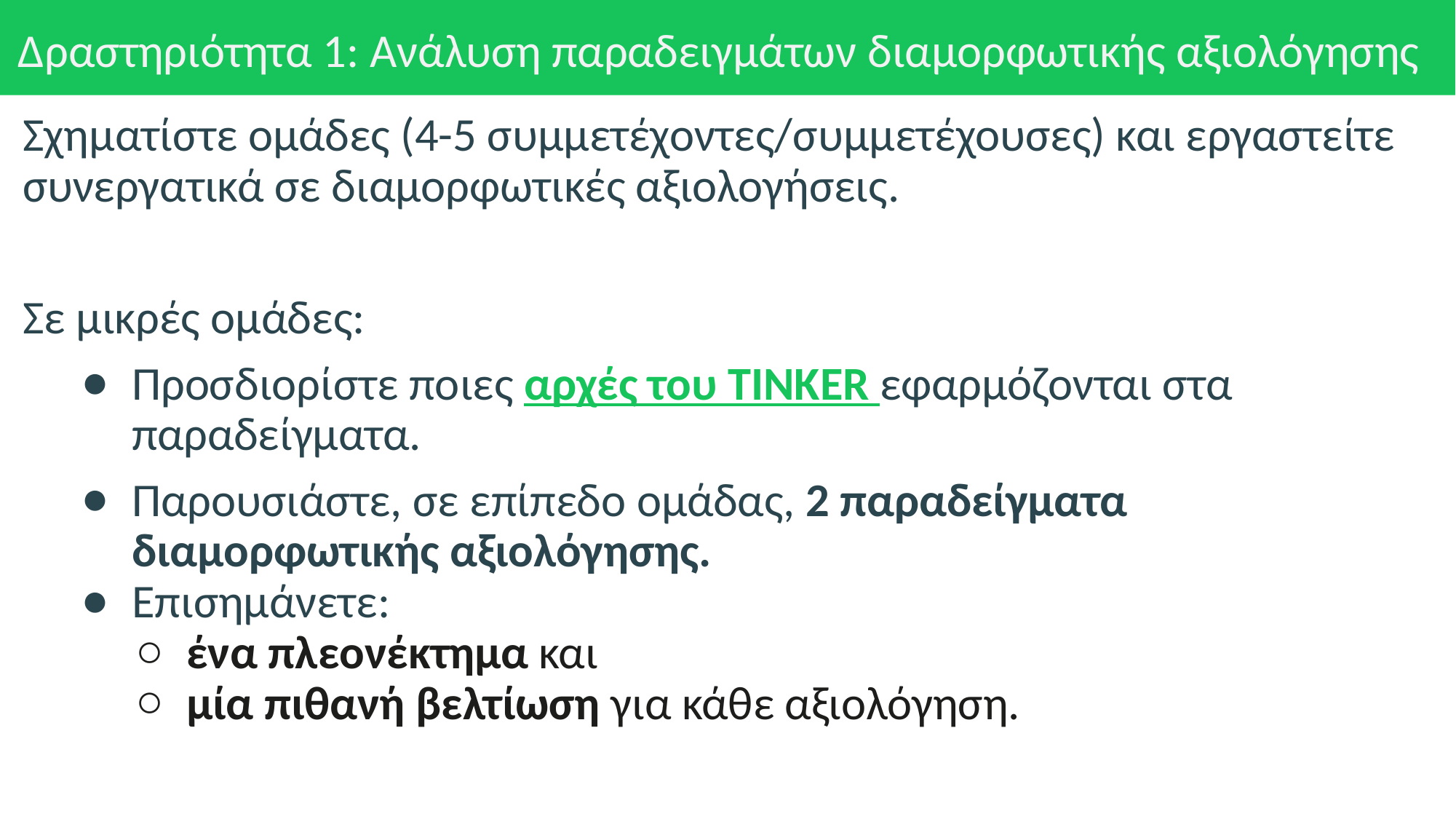

# Δραστηριότητα 1: Ανάλυση παραδειγμάτων διαμορφωτικής αξιολόγησης
Σχηματίστε ομάδες (4-5 συμμετέχοντες/συμμετέχουσες) και εργαστείτε συνεργατικά σε διαμορφωτικές αξιολογήσεις.

Σε μικρές ομάδες:
Προσδιορίστε ποιες αρχές του TINKER εφαρμόζονται στα παραδείγματα.
Παρουσιάστε, σε επίπεδο ομάδας, 2 παραδείγματα διαμορφωτικής αξιολόγησης.
Επισημάνετε:
ένα πλεονέκτημα και
μία πιθανή βελτίωση για κάθε αξιολόγηση.